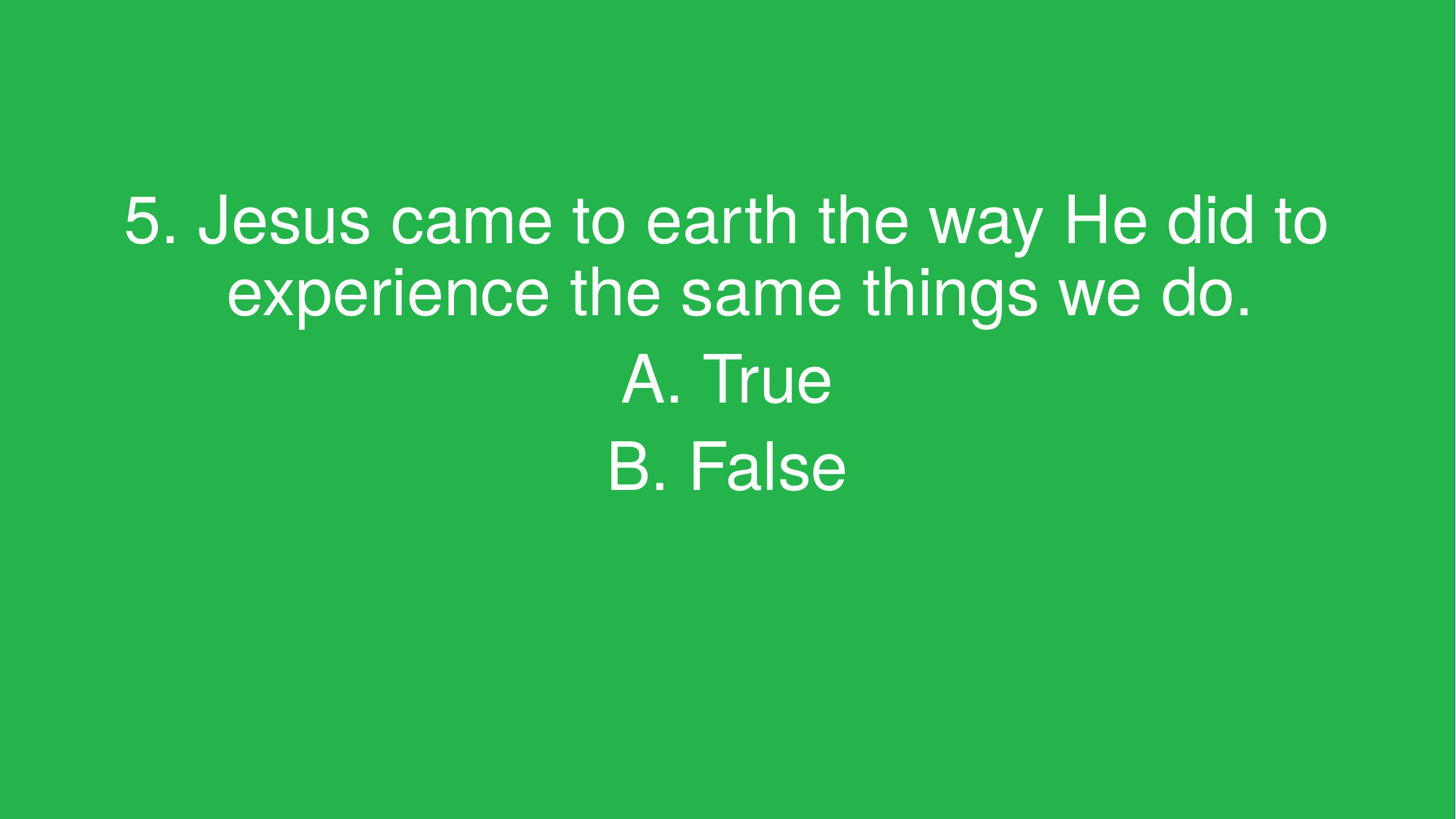

5. Jesus came to earth the way He did to experience the same things we do.
A. True
B. False